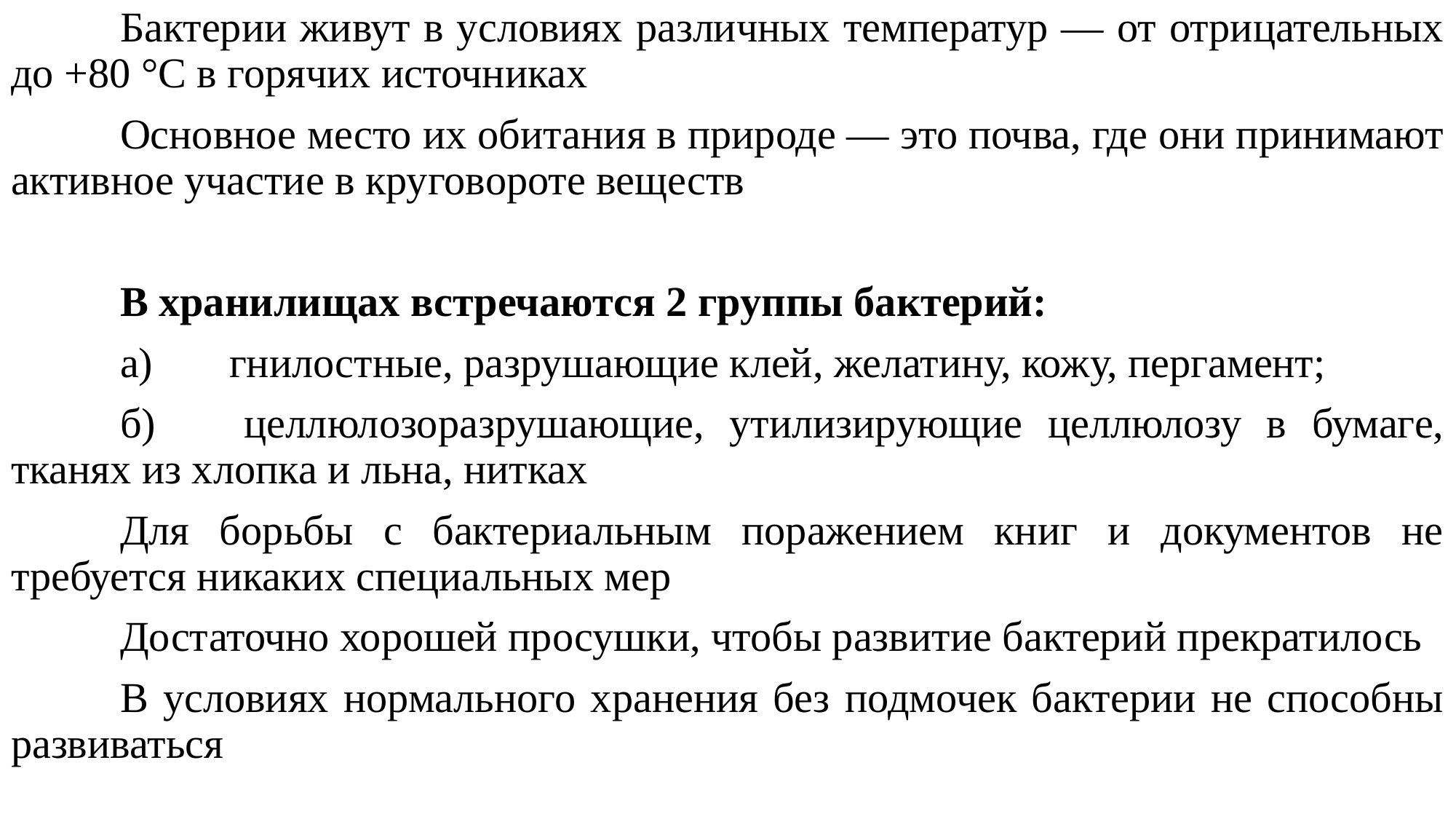

Бактерии живут в условиях различных температур — от отрицательных до +80 °С в горячих источниках
	Основное место их обитания в природе — это почва, где они принимают активное участие в круговороте веществ

	В хранилищах встречаются 2 группы бактерий:
	а) 	гнилостные, разрушающие клей, желатину, кожу, пергамент;
	б) 	целлюлозоразрушающие, утилизирующие целлюлозу в бумаге, тканях из хлопка и льна, нитках
	Для борьбы с бактериальным поражением книг и документов не требуется никаких специальных мер
	Достаточно хорошей просушки, чтобы развитие бактерий прекратилось
	В условиях нормального хранения без подмочек бактерии не способны развиваться